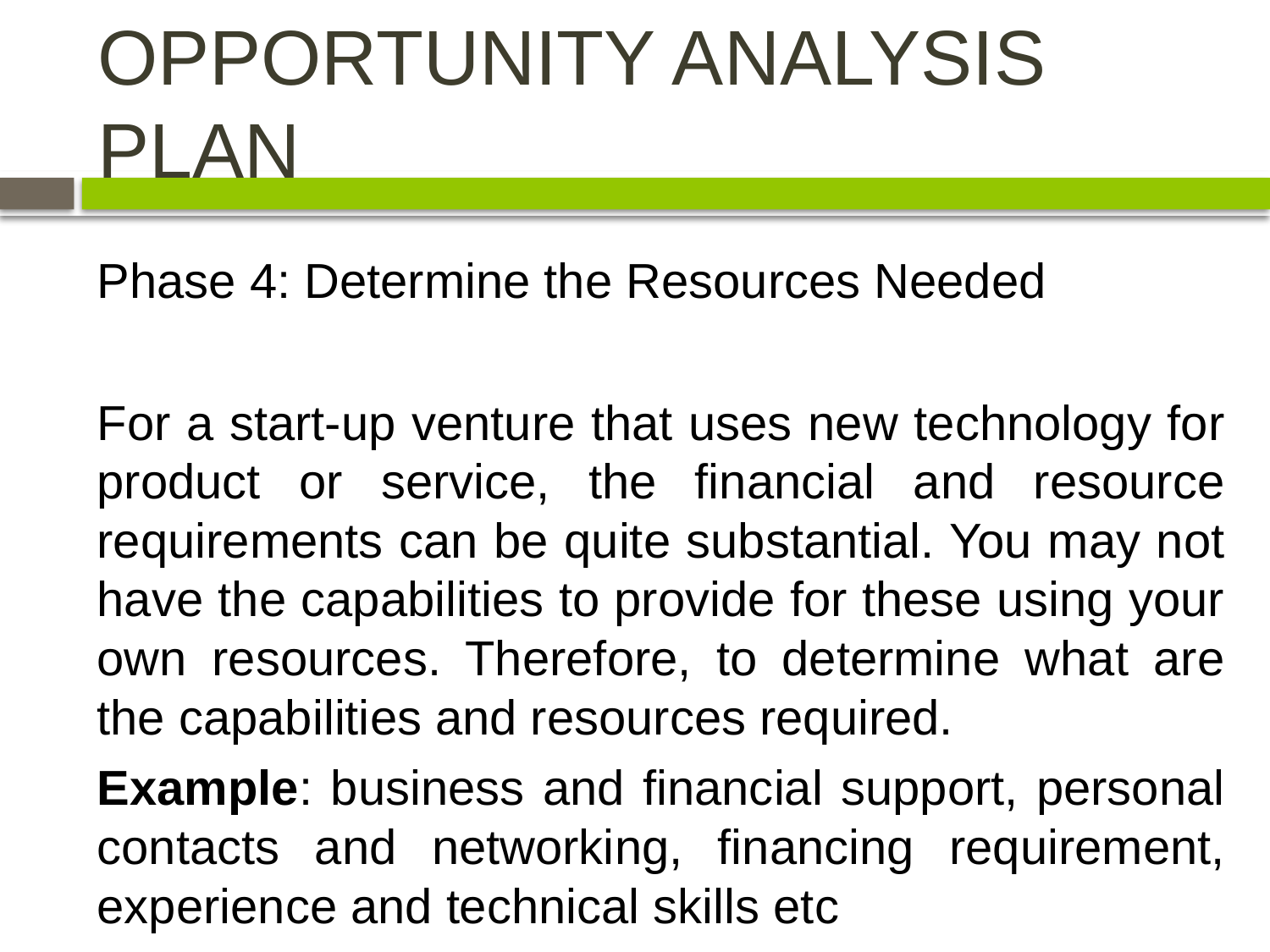

# OPPORTUNITY ANALYSIS PLAN
Phase 4: Determine the Resources Needed

For a start-up venture that uses new technology for product or service, the financial and resource requirements can be quite substantial. You may not have the capabilities to provide for these using your own resources. Therefore, to determine what are the capabilities and resources required.
Example: business and financial support, personal contacts and networking, financing requirement, experience and technical skills etc